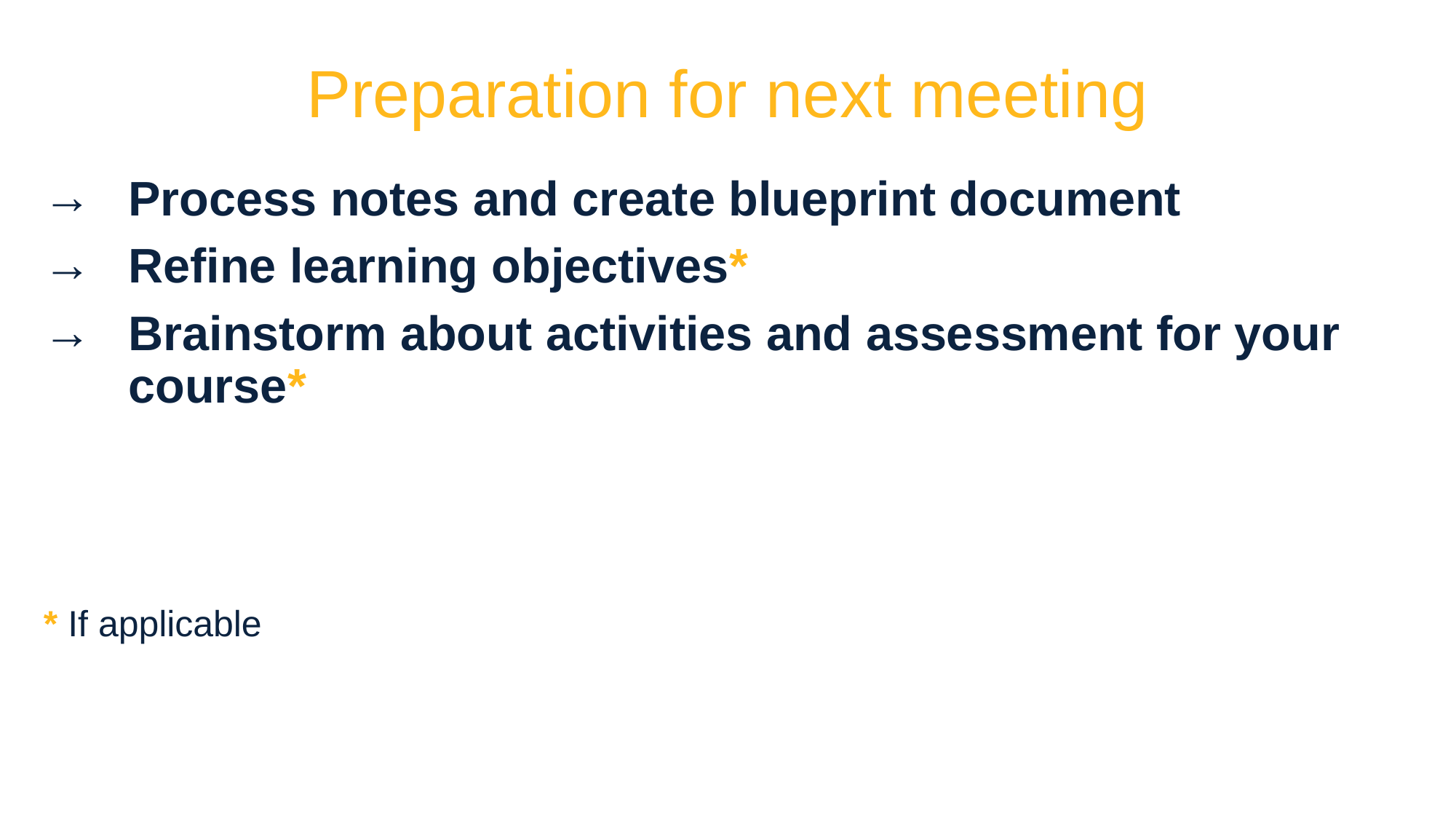

# Preparation for next meeting
Process notes and create blueprint document
Refine learning objectives*
Brainstorm about activities and assessment for your course*

* If applicable